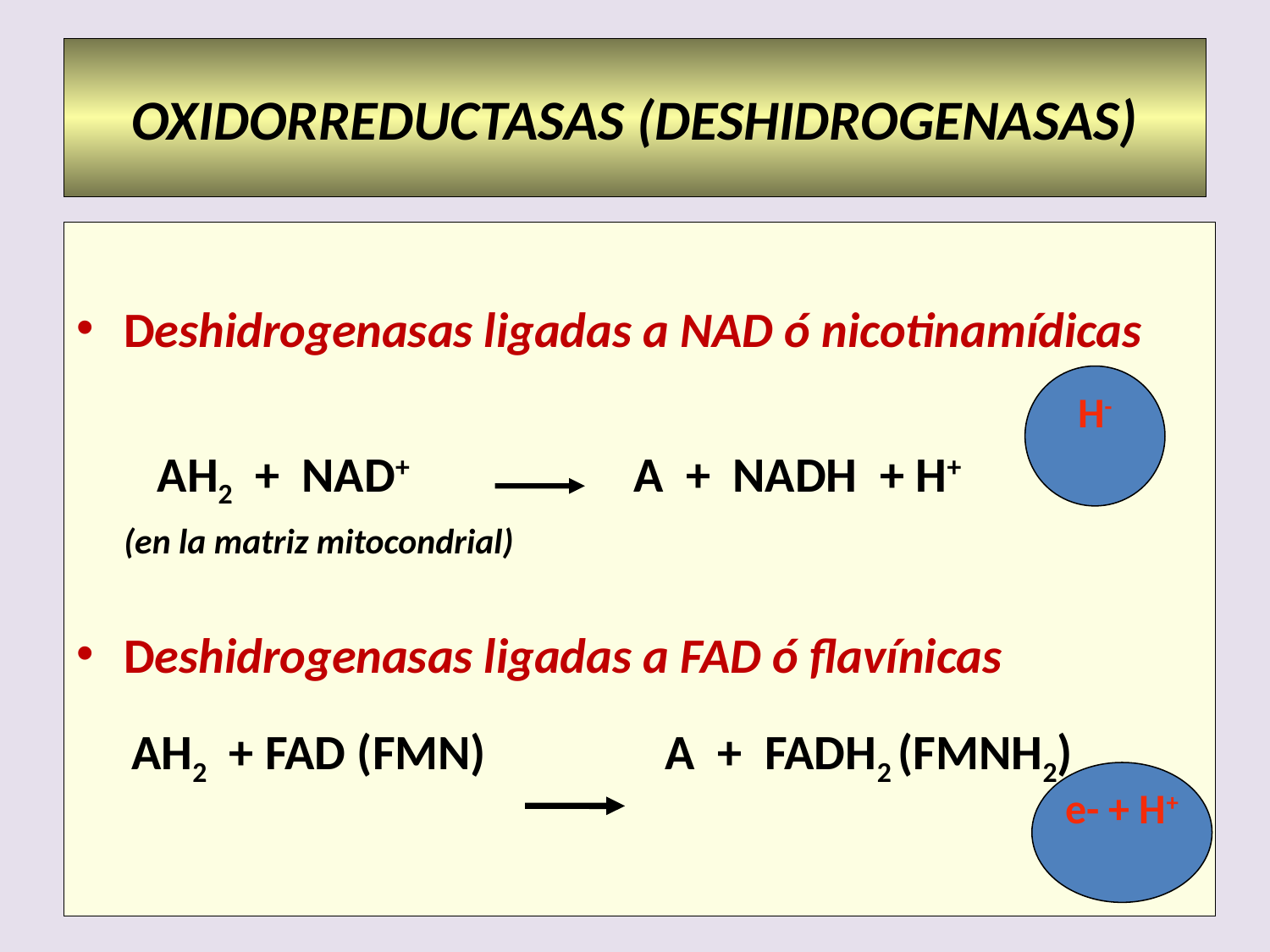

# OXIDORREDUCTASAS (DESHIDROGENASAS)

Deshidrogenasas ligadas a NAD ó nicotinamídicas

	(en la matriz mitocondrial)

Deshidrogenasas ligadas a FAD ó flavínicas
H-

AH2  +  NAD+                    A  +  NADH  + H+

AH2  + FAD (FMN)                A  +  FADH2 (FMNH2)
e- + H+